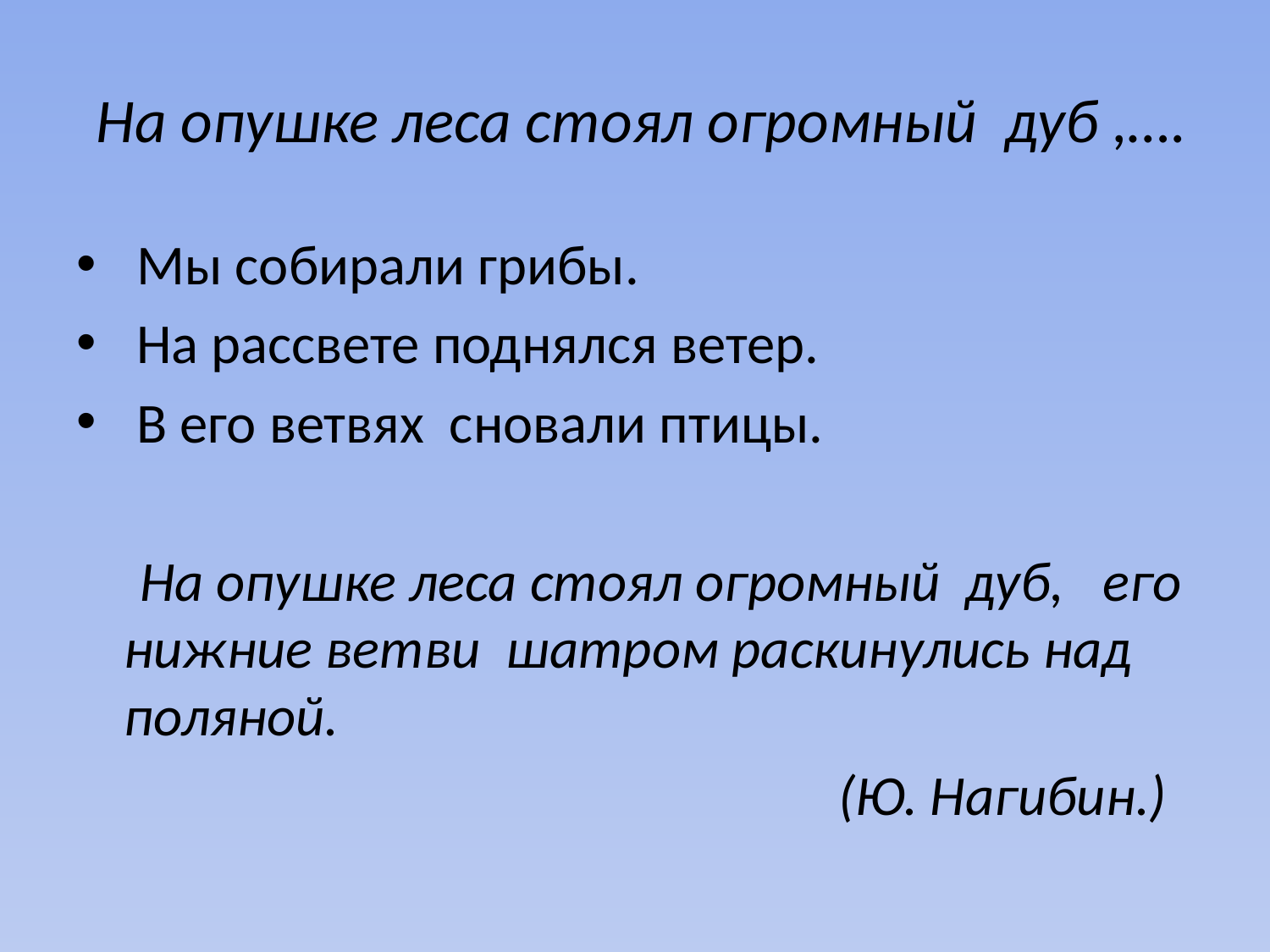

# На опушке леса стоял огромный  дуб ,….
 Мы собирали грибы.
 На рассвете поднялся ветер.
 В его ветвях  сновали птицы.

     На опушке леса стоял огромный  дуб,   его нижние ветви  шатром раскинулись над поляной.
                                                            (Ю. Нагибин.)